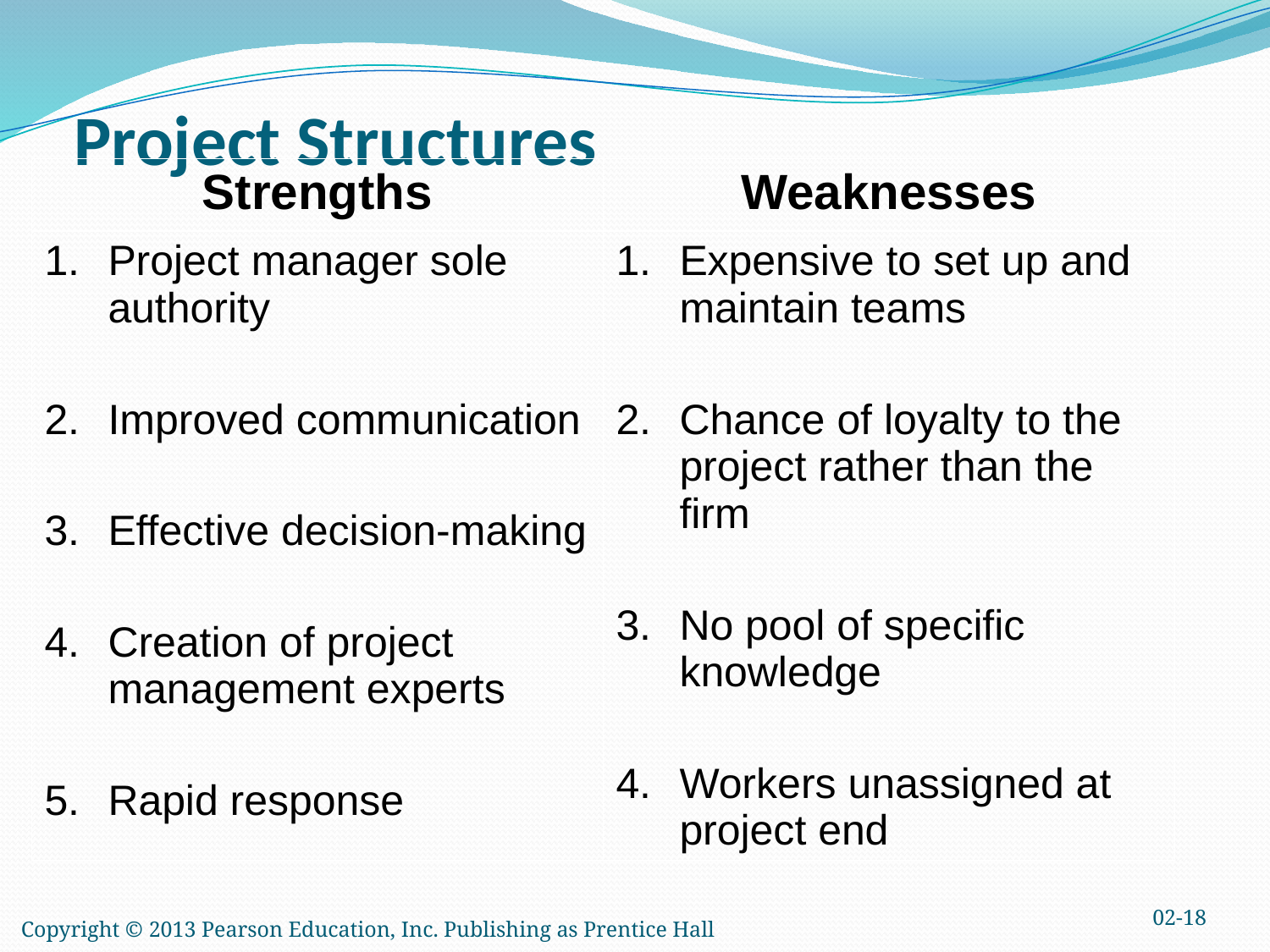

# Project Structures
| Strengths | Weaknesses |
| --- | --- |
| Project manager sole authority Improved communication Effective decision-making Creation of project management experts Rapid response | Expensive to set up and maintain teams Chance of loyalty to the project rather than the firm No pool of specific knowledge Workers unassigned at project end |
02-18